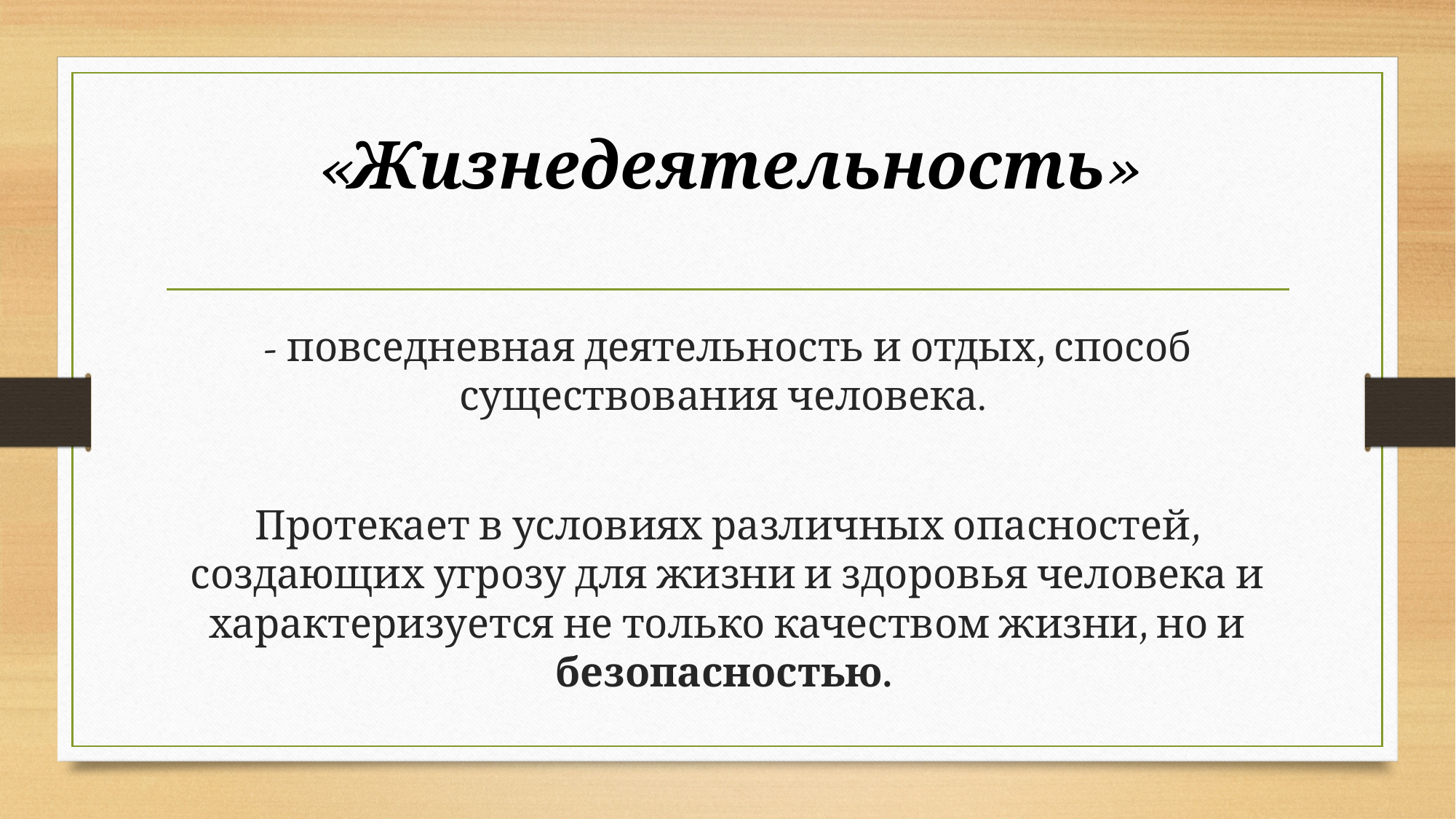

# «Жизнедеятельность»
- повседневная деятельность и отдых, способ существования человека.

Протекает в условиях различных опасностей, создающих угрозу для жизни и здоровья человека и характеризуется не только качеством жизни, но и безопасностью.